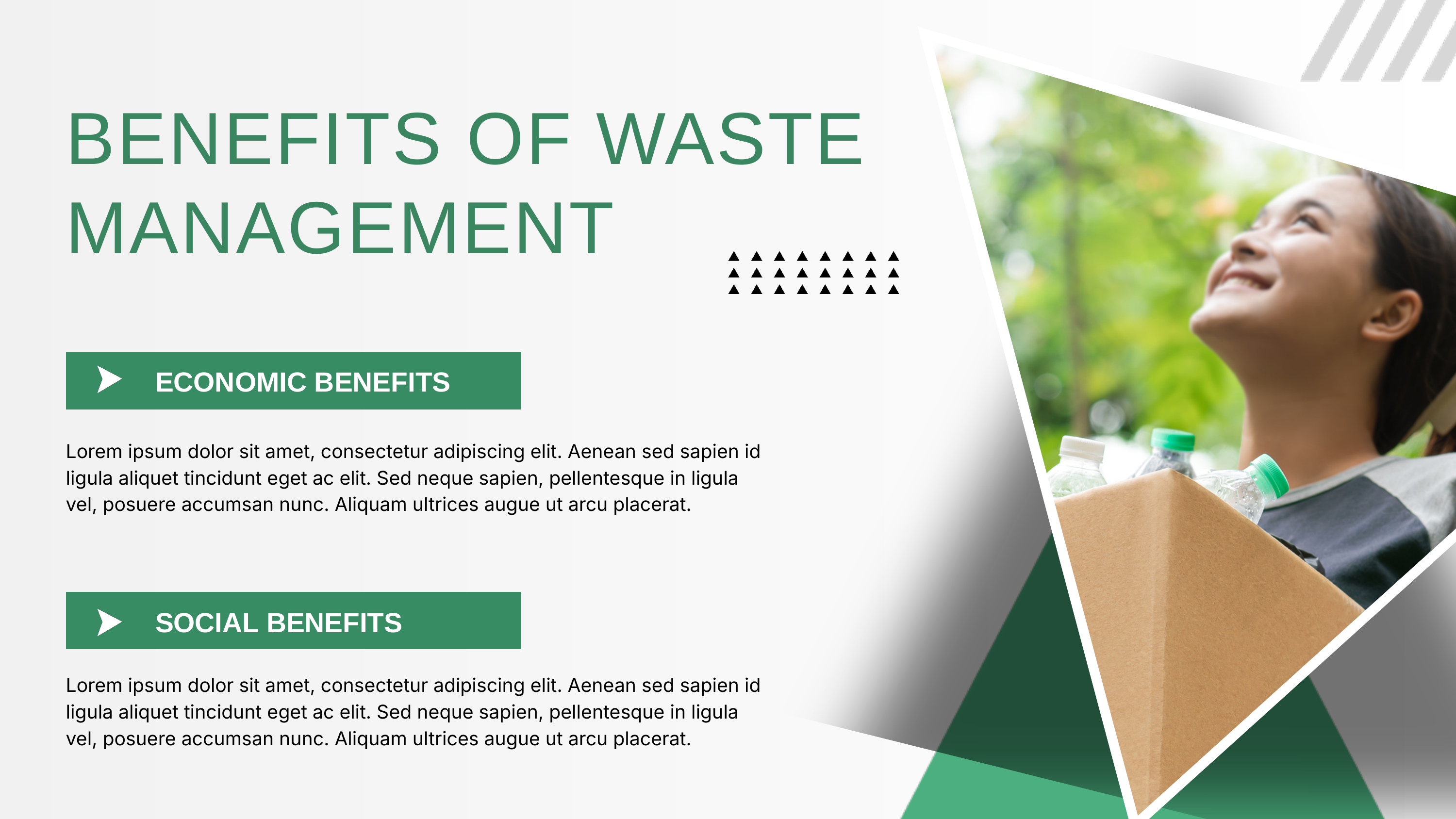

BENEFITS OF WASTE MANAGEMENT

ECONOMIC BENEFITS

Lorem ipsum dolor sit amet, consectetur adipiscing elit. Aenean sed sapien id ligula aliquet tincidunt eget ac elit. Sed neque sapien, pellentesque in ligula vel, posuere accumsan nunc. Aliquam ultrices augue ut arcu placerat.

SOCIAL BENEFITS

Lorem ipsum dolor sit amet, consectetur adipiscing elit. Aenean sed sapien id ligula aliquet tincidunt eget ac elit. Sed neque sapien, pellentesque in ligula vel, posuere accumsan nunc. Aliquam ultrices augue ut arcu placerat.